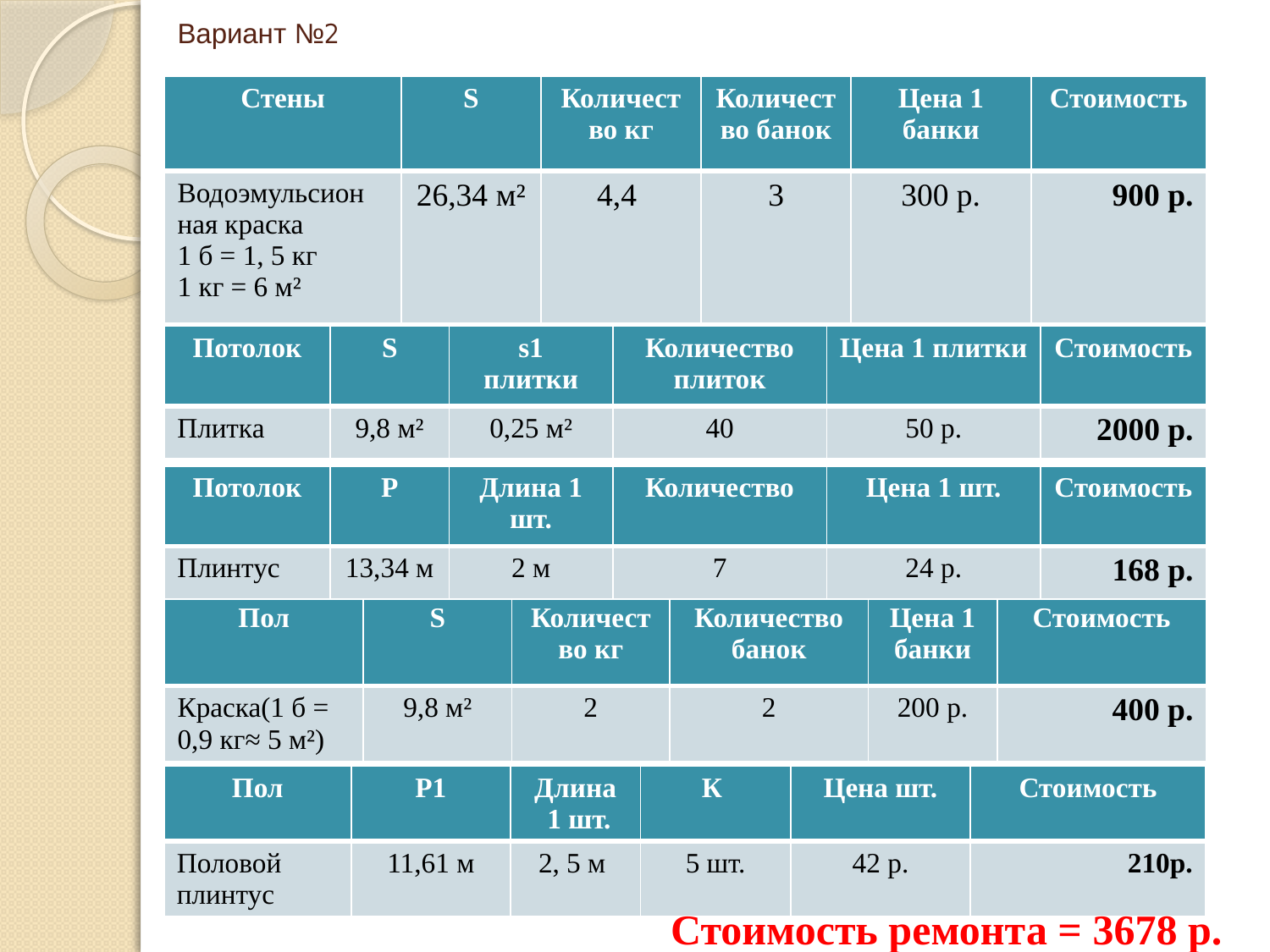

# Вариант №2
| Стены | S | Количество кг | Количество банок | Цена 1 банки | Стоимость |
| --- | --- | --- | --- | --- | --- |
| Водоэмульсион ная краска 1 б = 1, 5 кг 1 кг = 6 м² | 26,34 м² | 4,4 | 3 | 300 р. | 900 р. |
| Потолок | S | s1 плитки | Количество плиток | Цена 1 плитки | Стоимость |
| --- | --- | --- | --- | --- | --- |
| Плитка | 9,8 м² | 0,25 м² | 40 | 50 р. | 2000 р. |
| Потолок | Р | Длина 1 шт. | Количество | Цена 1 шт. | Стоимость |
| --- | --- | --- | --- | --- | --- |
| Плинтус | 13,34 м | 2 м | 7 | 24 р. | 168 р. |
| Пол | S | Количество кг | Количество банок | Цена 1 банки | Стоимость |
| --- | --- | --- | --- | --- | --- |
| Краска(1 б = 0,9 кг≈ 5 м²) | 9,8 м² | 2 | 2 | 200 р. | 400 р. |
| Пол | Р1 | Длина 1 шт. | К | Цена шт. | Стоимость |
| --- | --- | --- | --- | --- | --- |
| Половой плинтус | 11,61 м | 2, 5 м | 5 шт. | 42 р. | 210р. |
Стоимость ремонта = 3678 р.